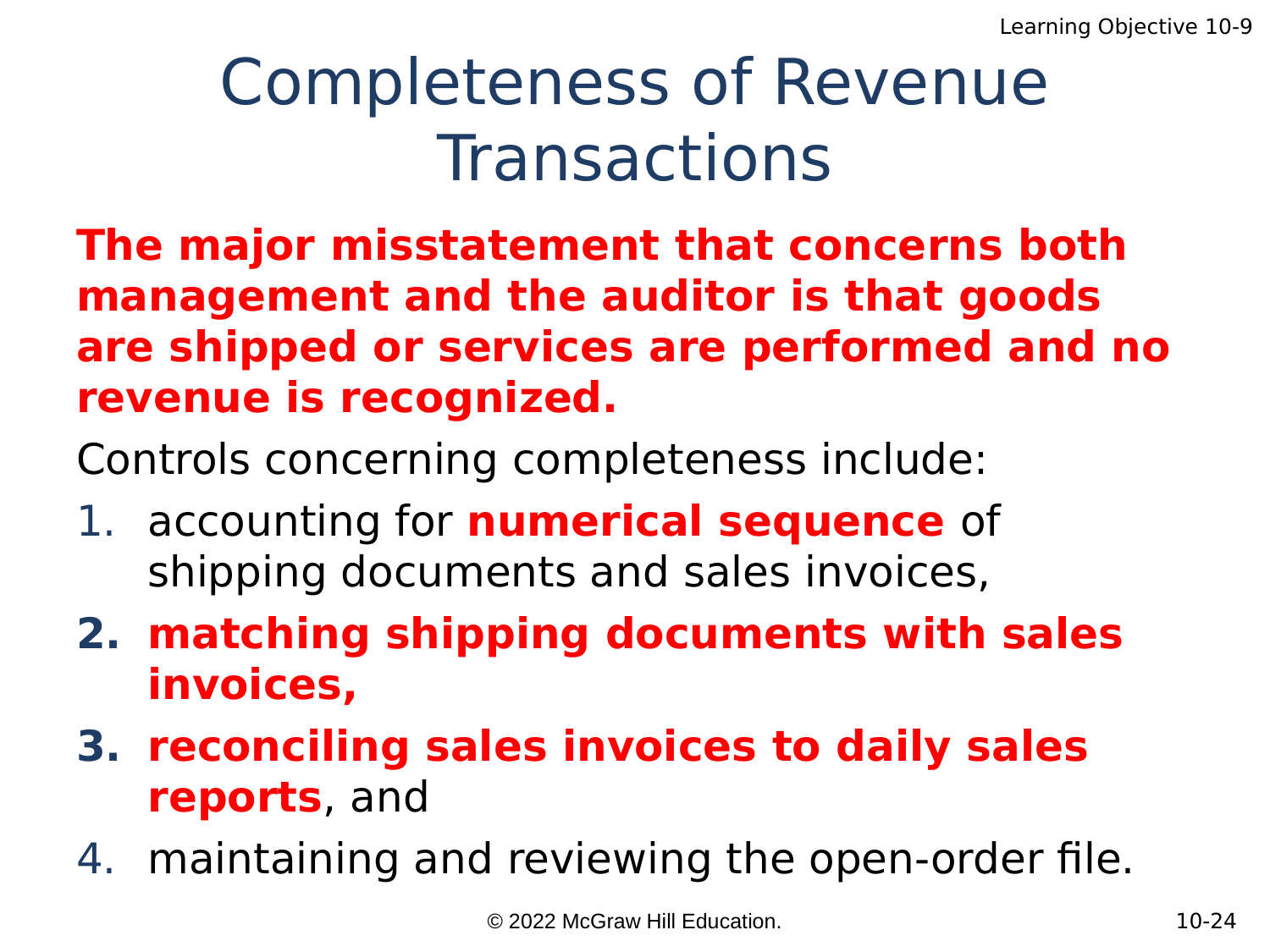

Learning Objective 10-9
# Completeness of Revenue Transactions
The major misstatement that concerns both management and the auditor is that goods are shipped or services are performed and no revenue is recognized.
Controls concerning completeness include:
accounting for numerical sequence of shipping documents and sales invoices,
matching shipping documents with sales invoices,
reconciling sales invoices to daily sales reports, and
maintaining and reviewing the open-order file.